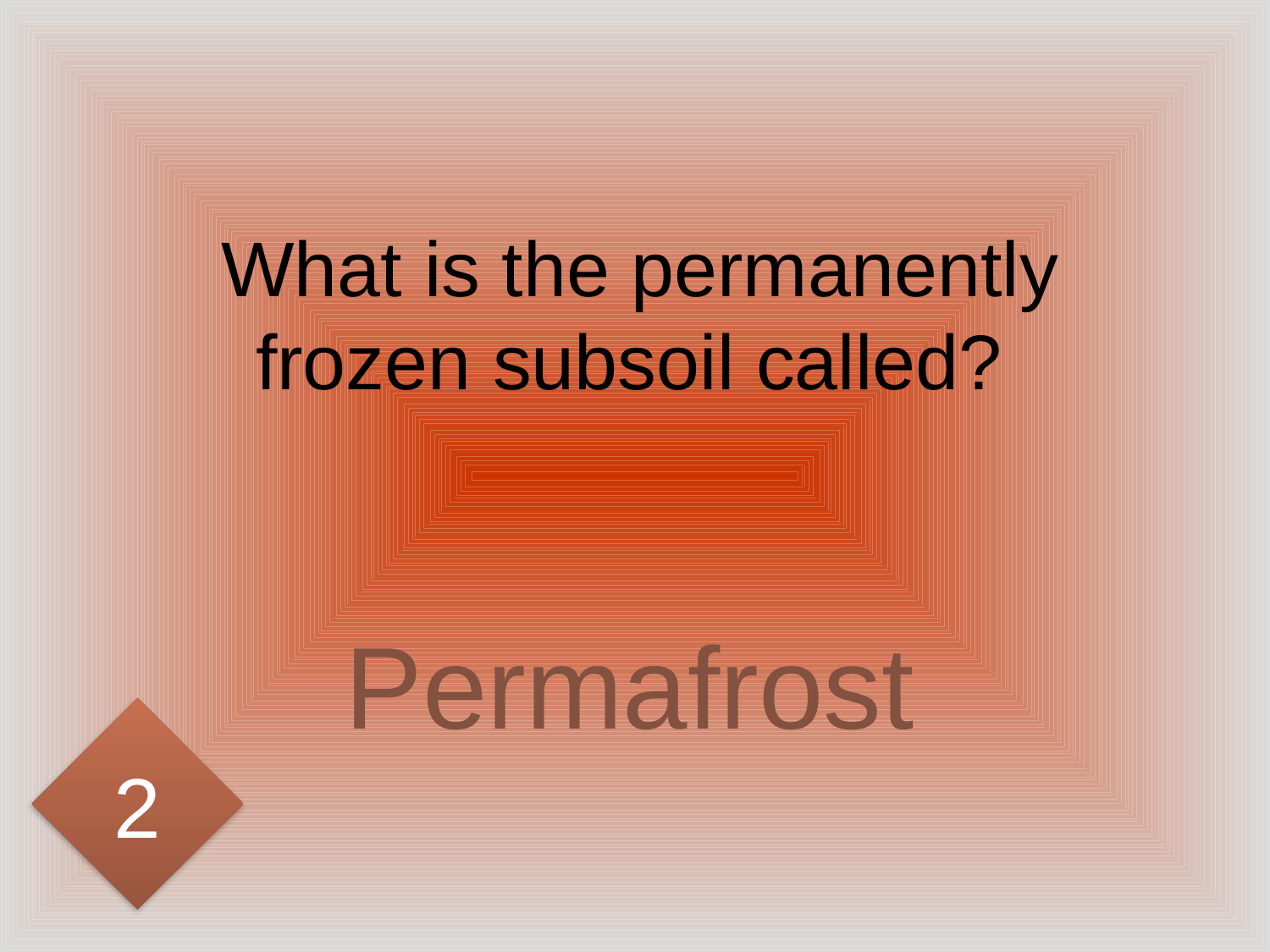

# What is the permanently frozen subsoil called?
Permafrost
2